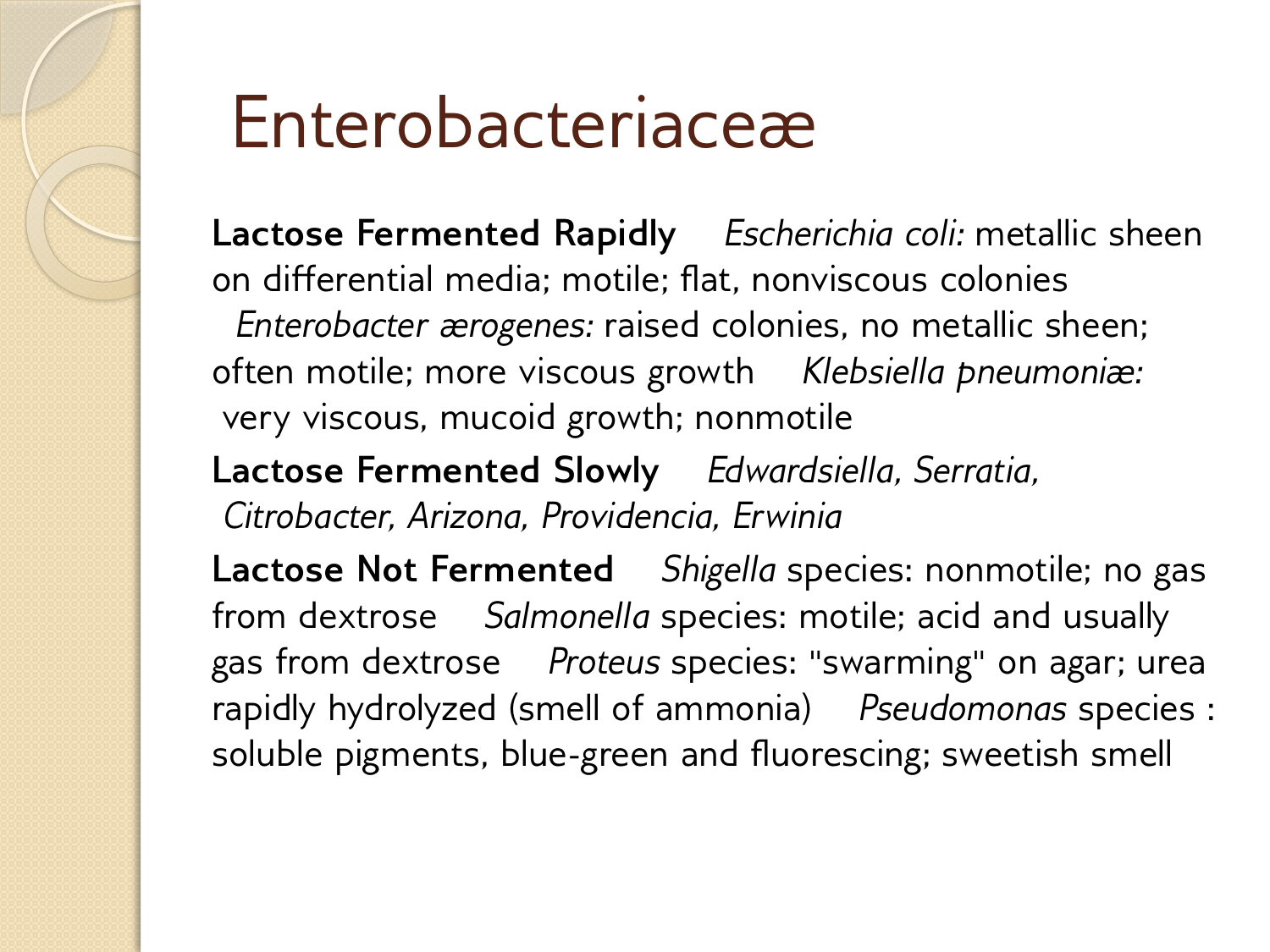

# Enterobacteriaceae
Lactose Fermented Rapidly    Escherichia coli: metallic sheen on differential media; motile; flat, nonviscous colonies    Enterobacter aerogenes: raised colonies, no metallic sheen; often motile; more viscous growth    Klebsiella pneumoniae: very viscous, mucoid growth; nonmotile
 Lactose Fermented Slowly    Edwardsiella, Serratia, Citrobacter, Arizona, Providencia, Erwinia
 Lactose Not Fermented    Shigella species: nonmotile; no gas from dextrose    Salmonella species: motile; acid and usually gas from dextrose    Proteus species: "swarming" on agar; urea rapidly hydrolyzed (smell of ammonia)    Pseudomonas species : soluble pigments, blue-green and fluorescing; sweetish smell